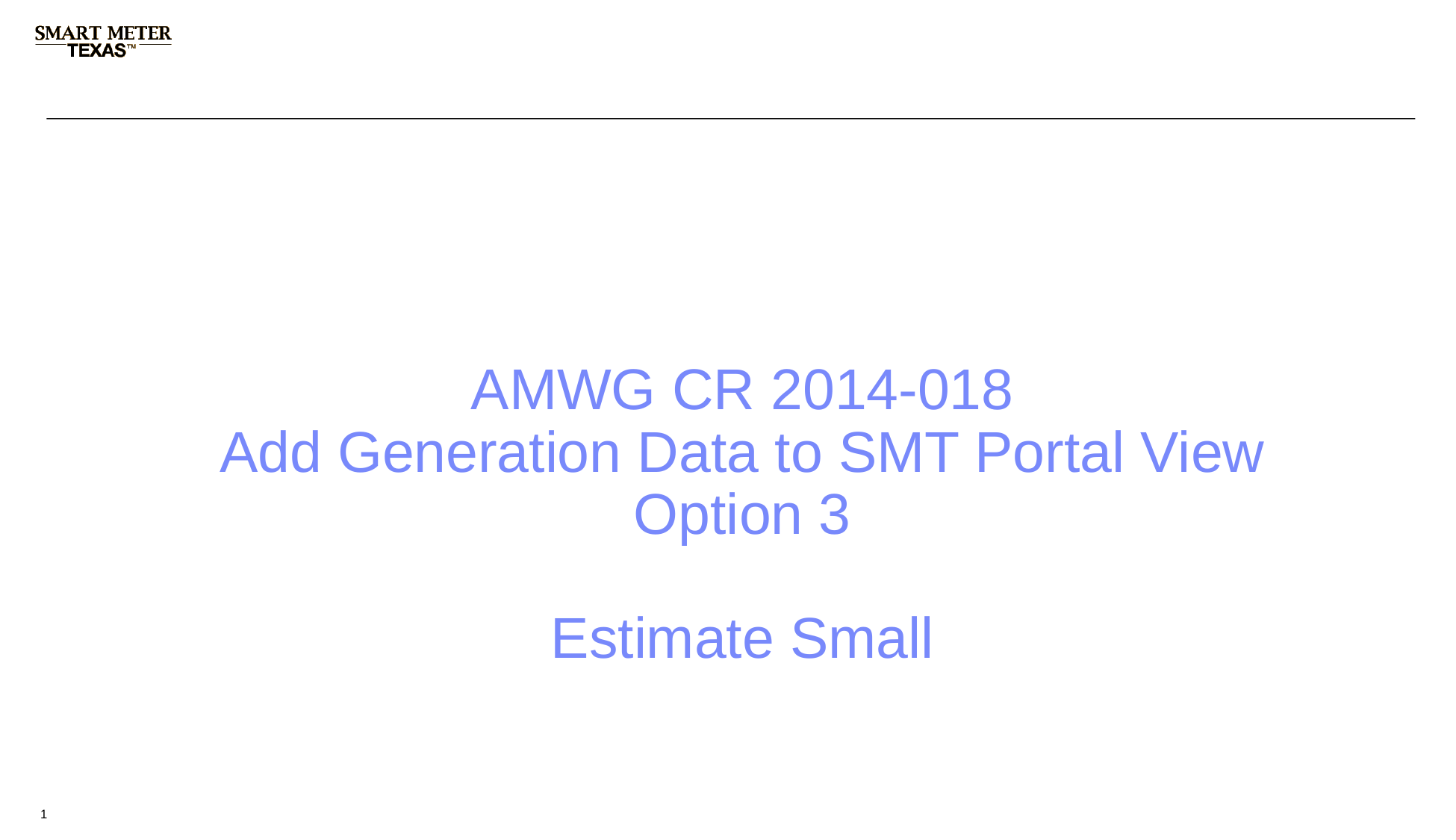

AMWG CR 2014-018
Add Generation Data to SMT Portal View
Option 3
Estimate Small
1
1